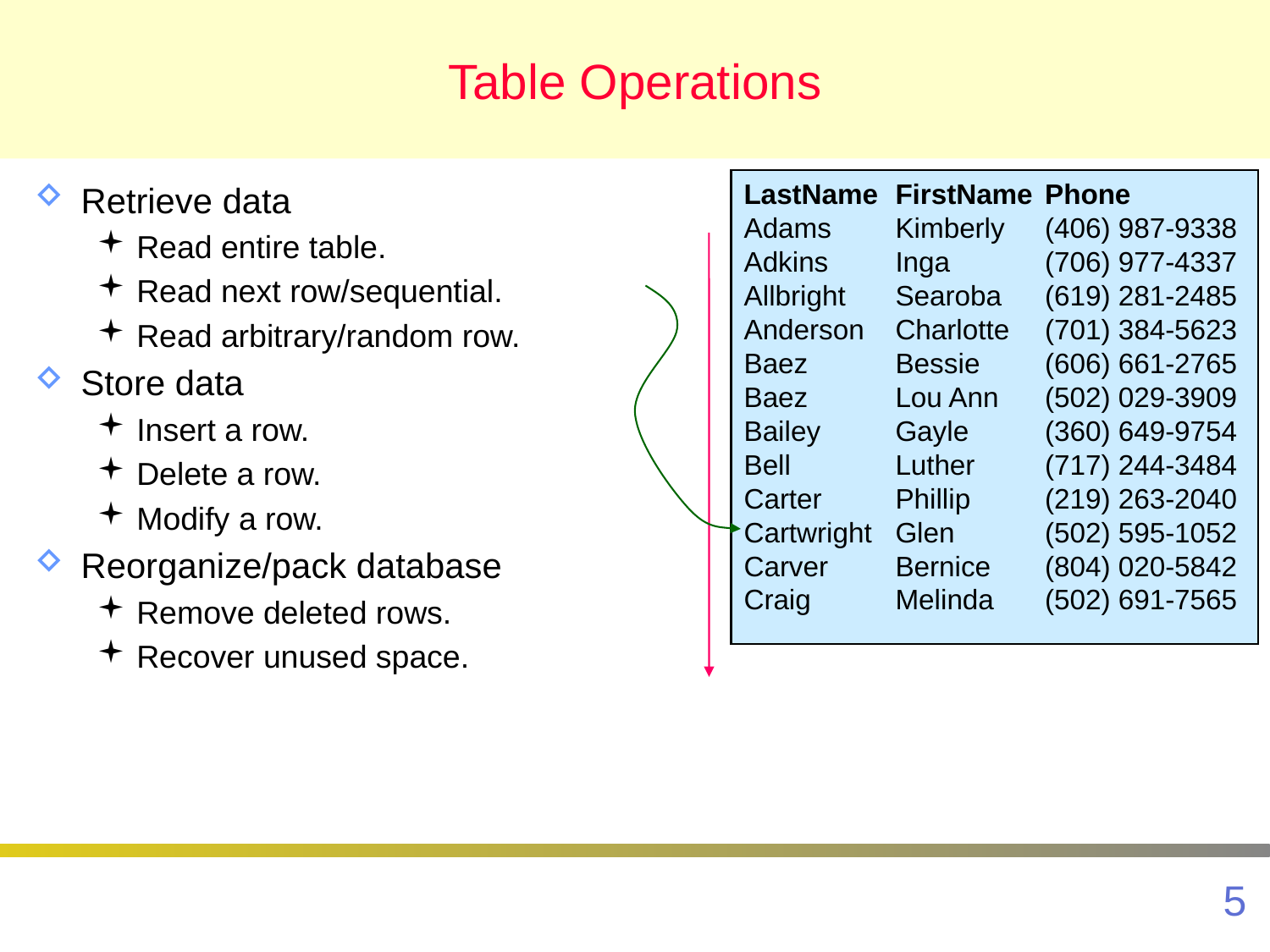

# Table Operations
LastName	FirstName	Phone
Adams	Kimberly	(406) 987-9338
Adkins	Inga	(706) 977-4337
Allbright	Searoba	(619) 281-2485
Anderson	Charlotte	(701) 384-5623
Baez	Bessie	(606) 661-2765
Baez	Lou Ann	(502) 029-3909
Bailey	Gayle	(360) 649-9754
Bell	Luther	(717) 244-3484
Carter	Phillip	(219) 263-2040
Cartwright	Glen	(502) 595-1052
Carver	Bernice	(804) 020-5842
Craig	Melinda	(502) 691-7565
Retrieve data
Read entire table.
Read next row/sequential.
Read arbitrary/random row.
Store data
Insert a row.
Delete a row.
Modify a row.
Reorganize/pack database
Remove deleted rows.
Recover unused space.

5